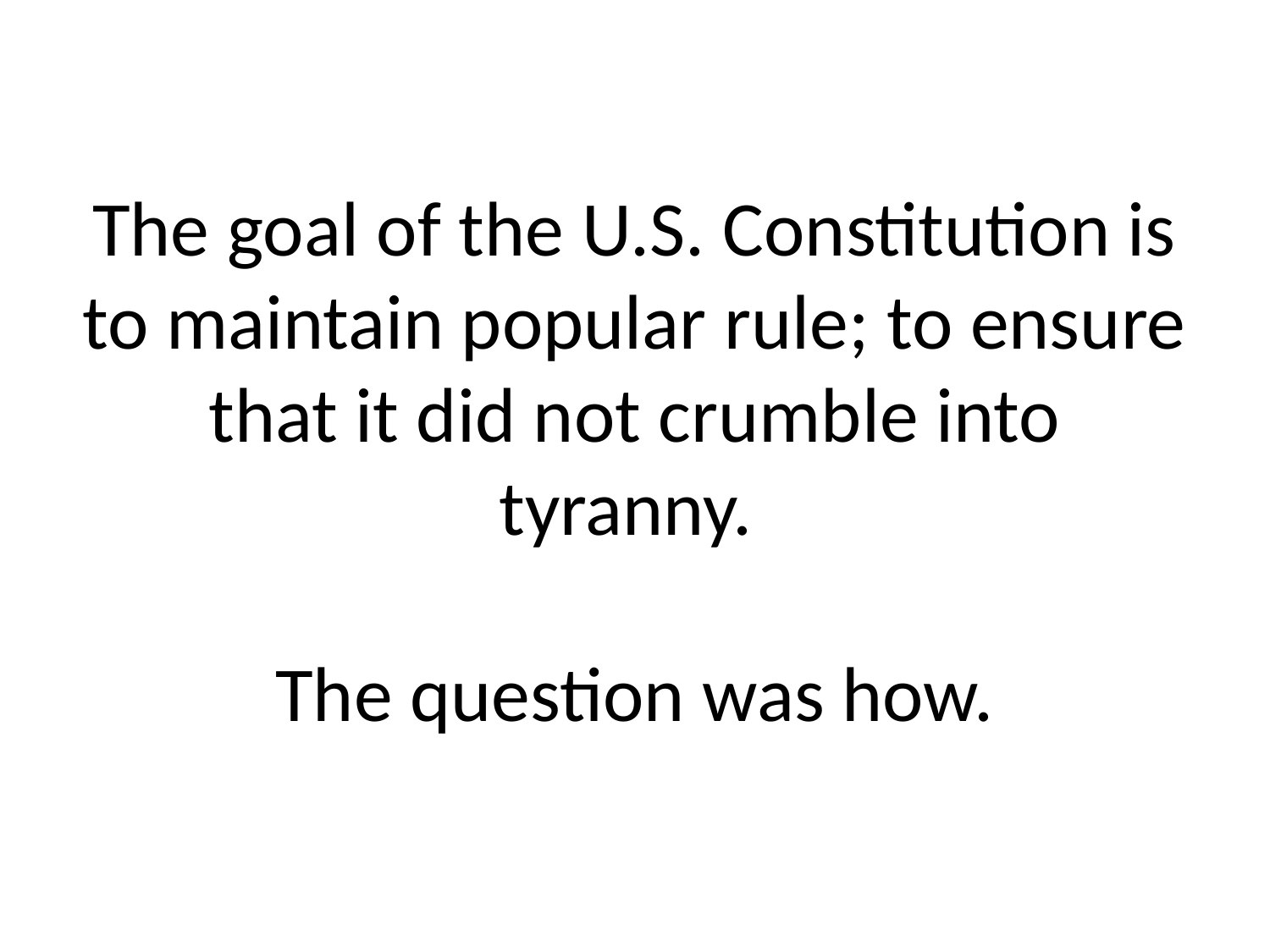

# The goal of the U.S. Constitution is to maintain popular rule; to ensure that it did not crumble into tyranny. The question was how.